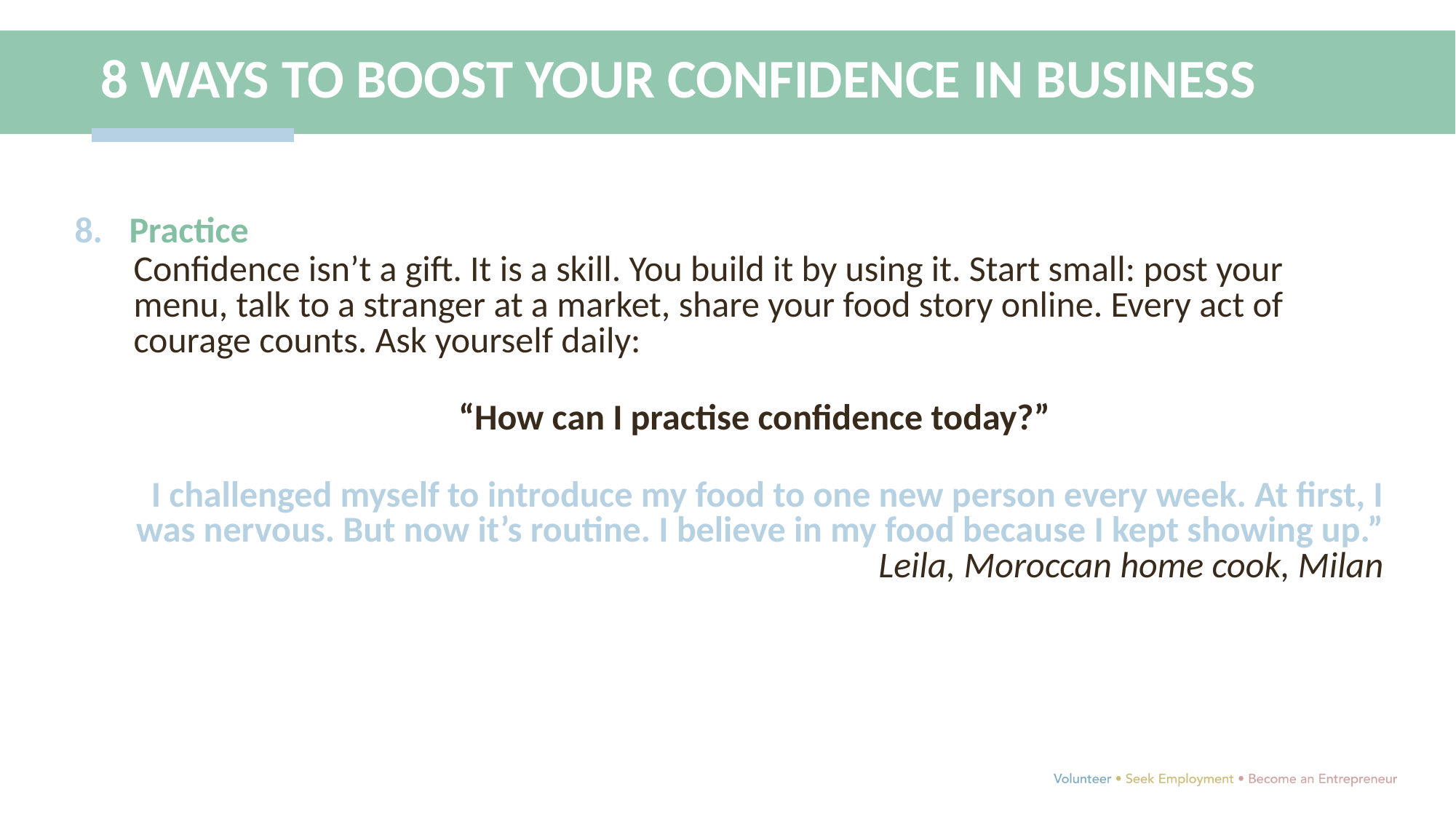

8 WAYS TO BOOST YOUR CONFIDENCE IN BUSINESS

Practice
Confidence isn’t a gift. It is a skill. You build it by using it. Start small: post your menu, talk to a stranger at a market, share your food story online. Every act of courage counts. Ask yourself daily:

“How can I practise confidence today?”

I challenged myself to introduce my food to one new person every week. At first, I was nervous. But now it’s routine. I believe in my food because I kept showing up.” Leila, Moroccan home cook, Milan